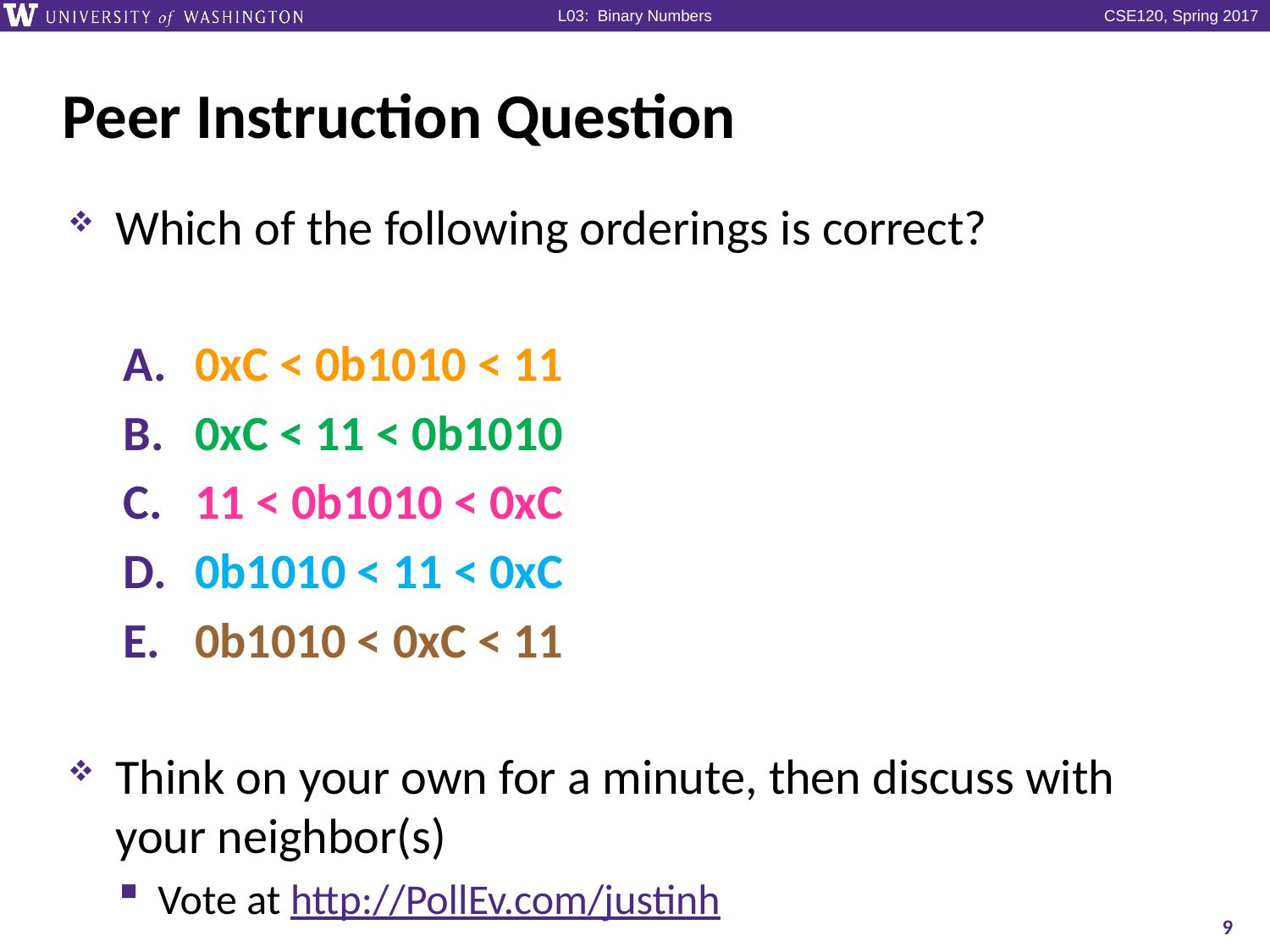

# Peer Instruction Question
Which of the following orderings is correct?

0xC < 0b1010 < 11
0xC < 11 < 0b1010
11 < 0b1010 < 0xC
0b1010 < 11 < 0xC
0b1010 < 0xC < 11

Think on your own for a minute, then discuss with your neighbor(s)
Vote at http://PollEv.com/justinh
9